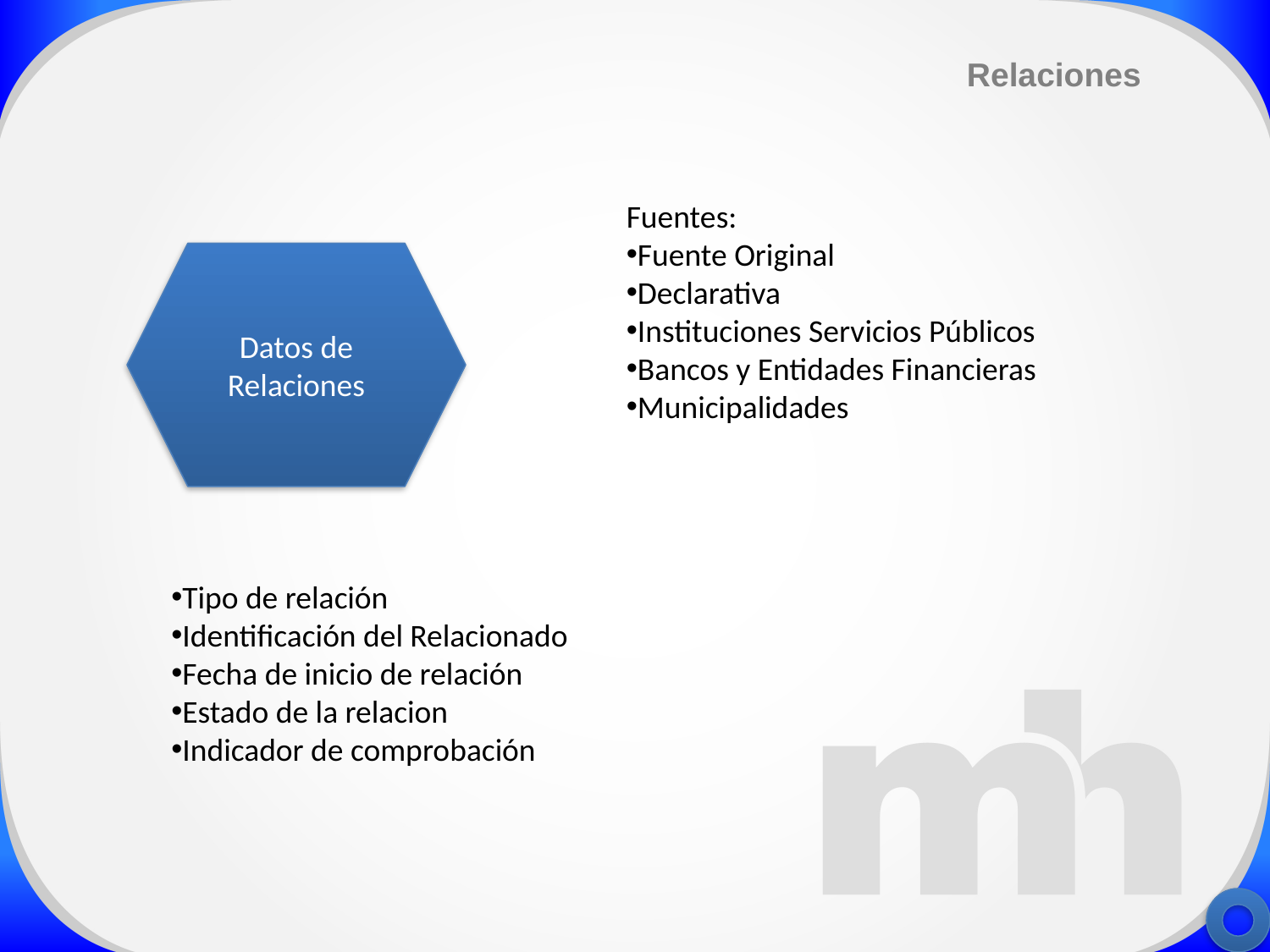

Relaciones
Fuentes:
Fuente Original
Declarativa
Instituciones Servicios Públicos
Bancos y Entidades Financieras
Municipalidades

Datos de Relaciones
Tipo de relación
Identificación del Relacionado
Fecha de inicio de relación
Estado de la relacion
Indicador de comprobación